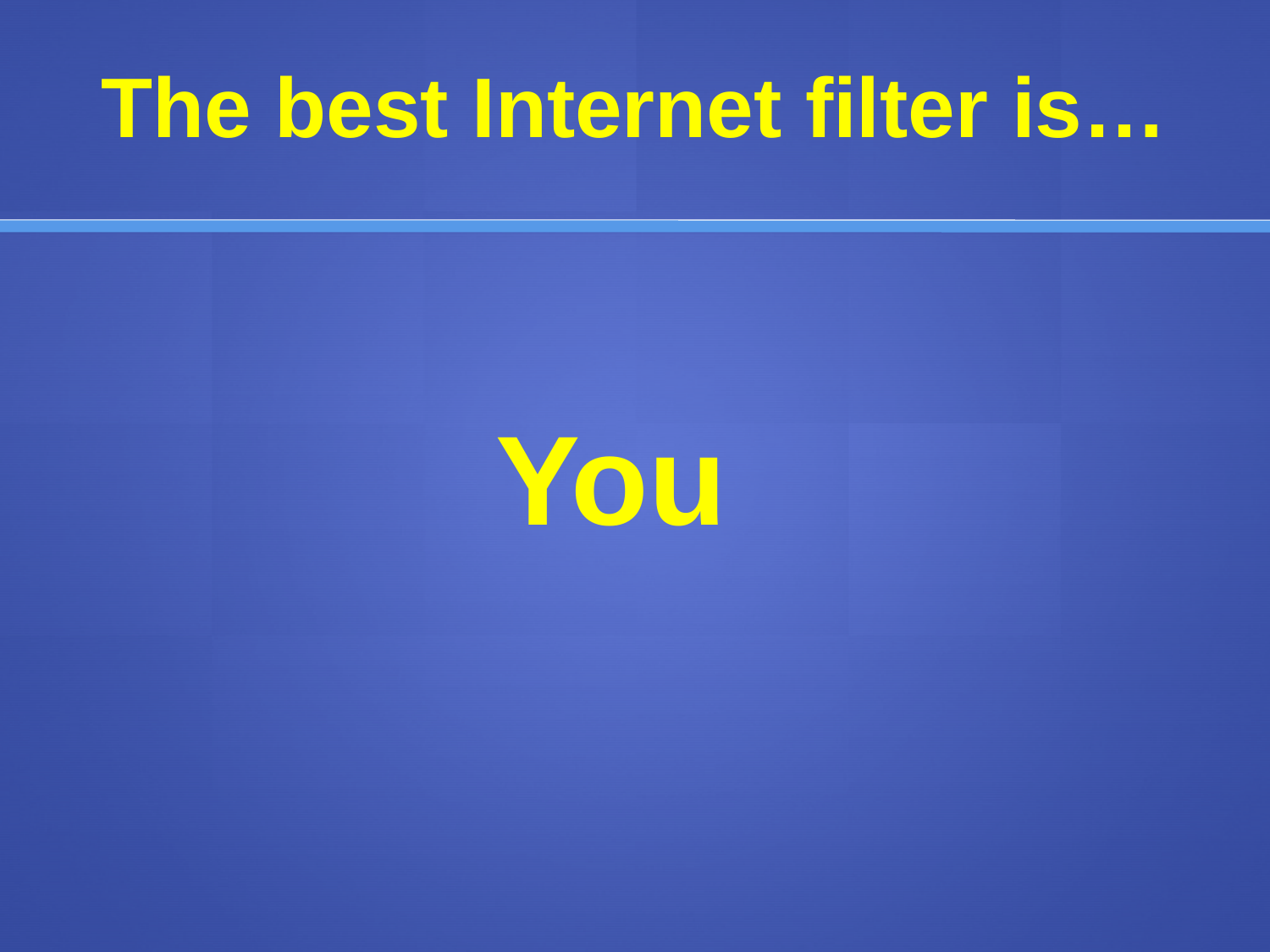

# The best Internet filter is…
You